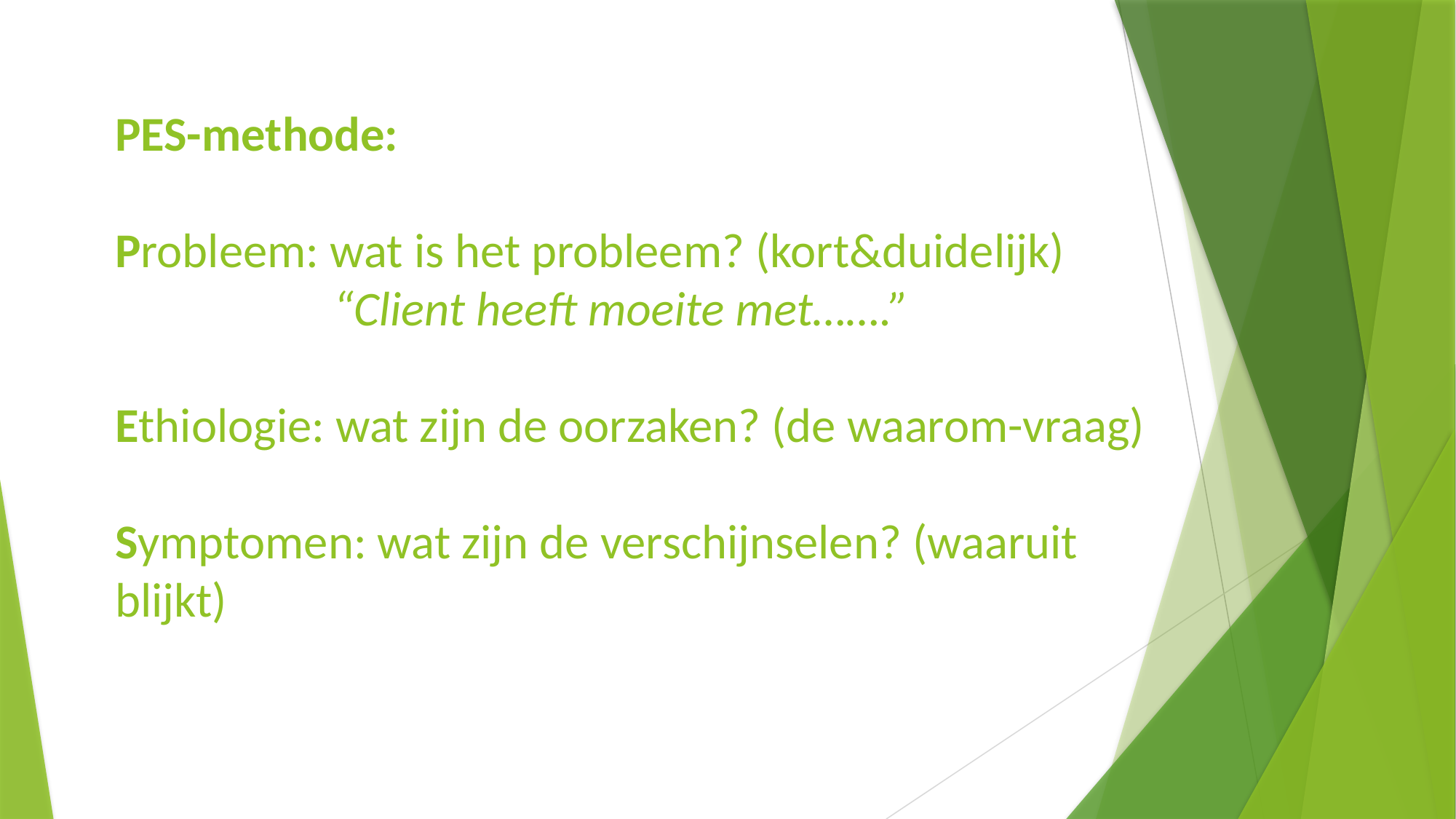

#
PES-methode:

Probleem: wat is het probleem? (kort&duidelijk)
		“Client heeft moeite met…….”

Ethiologie: wat zijn de oorzaken? (de waarom-vraag)

Symptomen: wat zijn de verschijnselen? (waaruit blijkt)